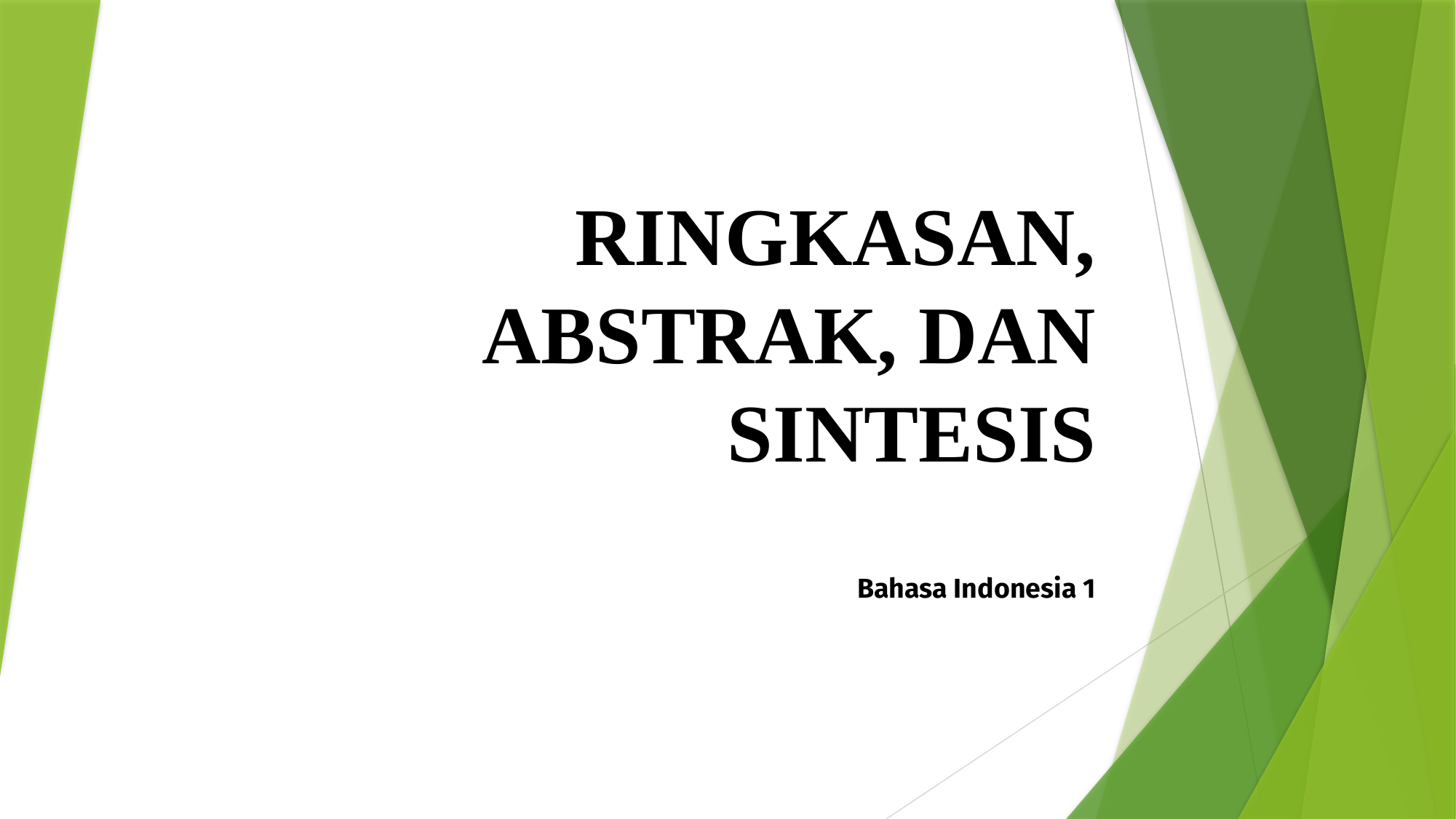

# RINGKASAN, ABSTRAK, DAN SINTESIS
Bahasa Indonesia 1